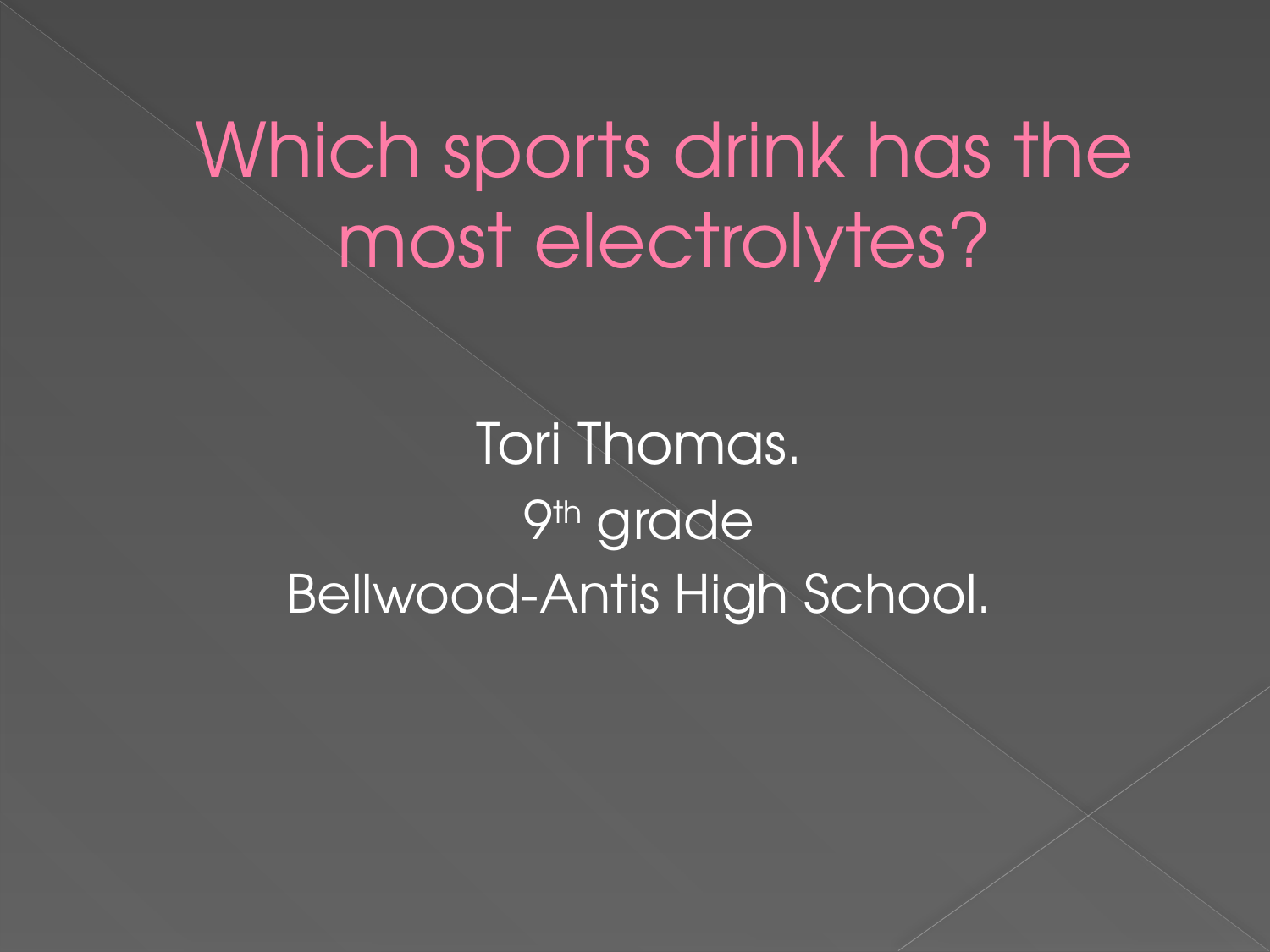

# Which sports drink has the most electrolytes?
Tori Thomas.
9th grade
Bellwood-Antis High School.